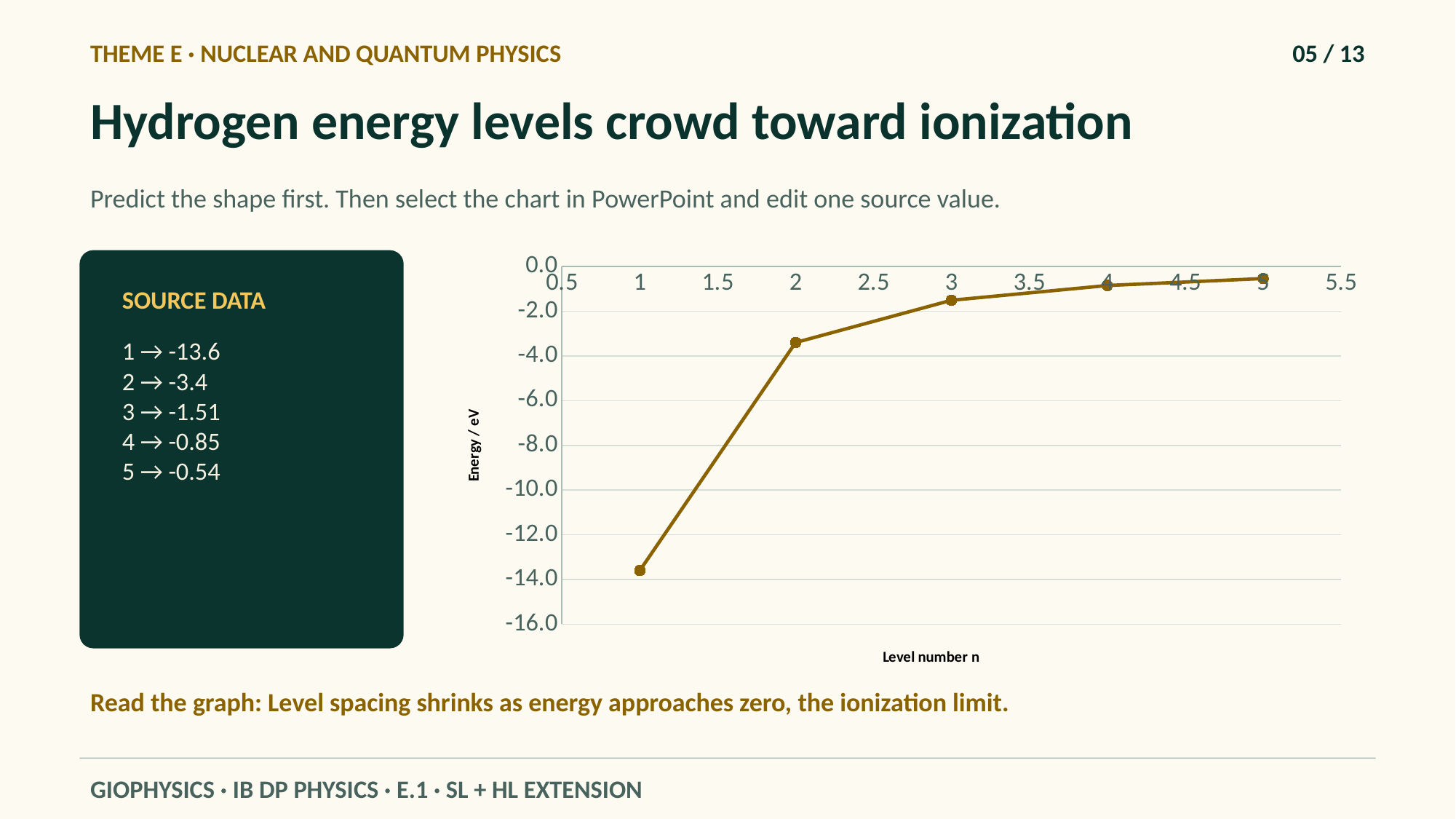

THEME E · NUCLEAR AND QUANTUM PHYSICS
05 / 13
Hydrogen energy levels crowd toward ionization
Predict the shape first. Then select the chart in PowerPoint and edit one source value.

### Chart

| Category |  |
|---|---|
SOURCE DATA
1 → -13.6
2 → -3.4
3 → -1.51
4 → -0.85
5 → -0.54
Read the graph: Level spacing shrinks as energy approaches zero, the ionization limit.

GIOPHYSICS · IB DP PHYSICS · E.1 · SL + HL EXTENSION